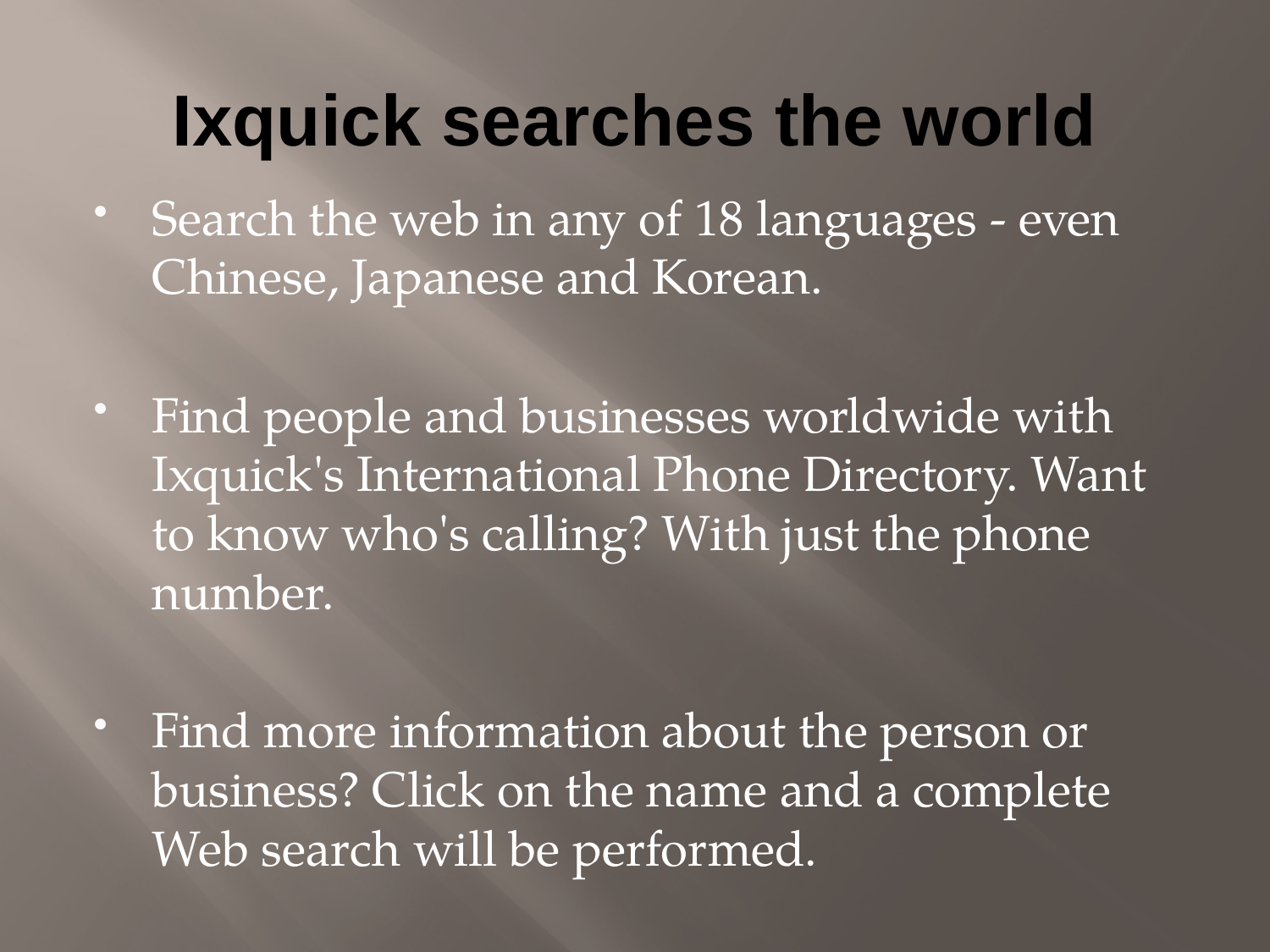

# Ixquick searches the world
Search the web in any of 18 languages - even Chinese, Japanese and Korean.

Find people and businesses worldwide with Ixquick's International Phone Directory. Want to know who's calling? With just the phone number.

Find more information about the person or business? Click on the name and a complete Web search will be performed.